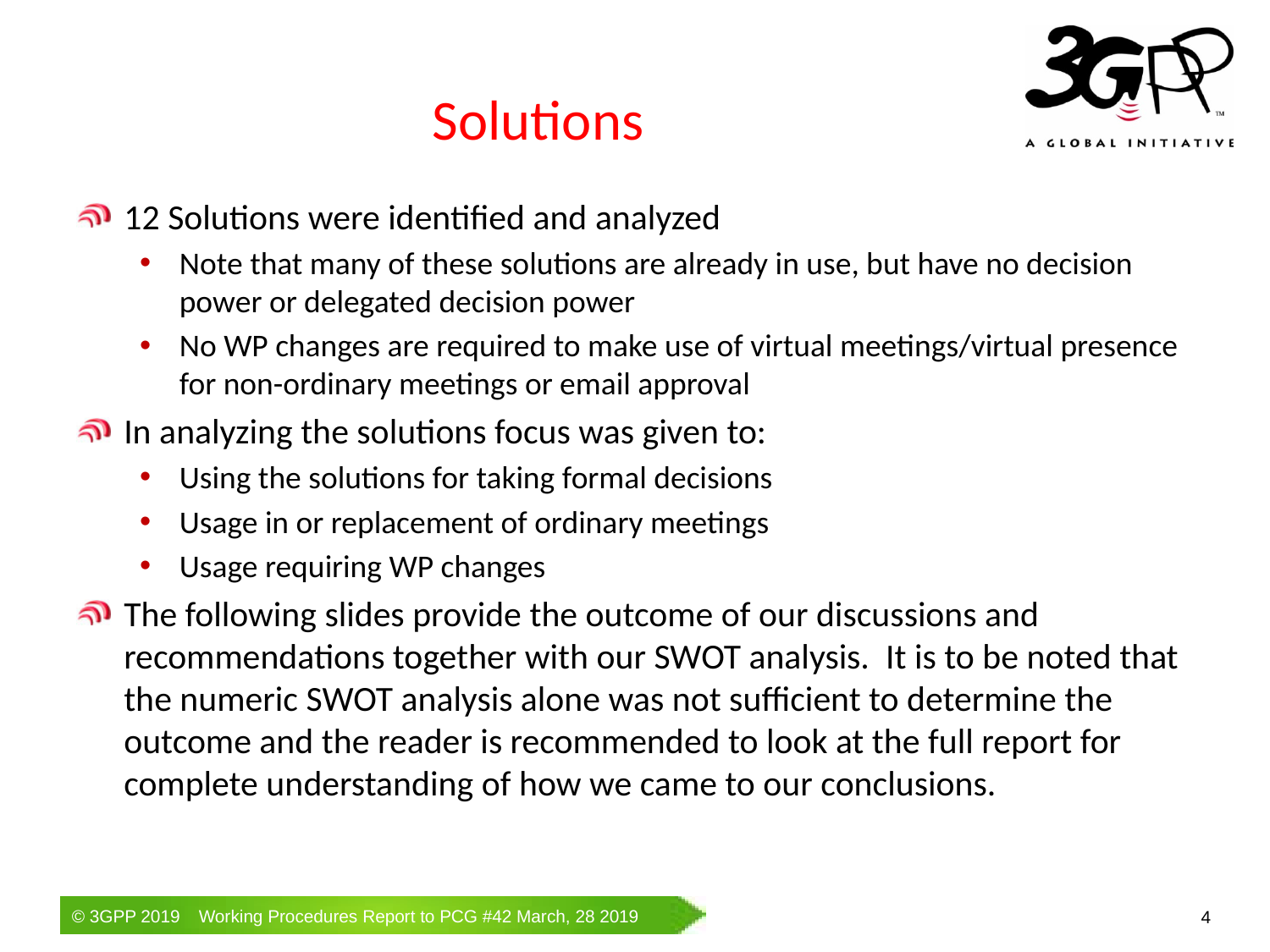

# Solutions
12 Solutions were identified and analyzed
Note that many of these solutions are already in use, but have no decision power or delegated decision power
No WP changes are required to make use of virtual meetings/virtual presence for non-ordinary meetings or email approval
In analyzing the solutions focus was given to:
Using the solutions for taking formal decisions
Usage in or replacement of ordinary meetings
Usage requiring WP changes
The following slides provide the outcome of our discussions and recommendations together with our SWOT analysis.  It is to be noted that the numeric SWOT analysis alone was not sufficient to determine the outcome and the reader is recommended to look at the full report for complete understanding of how we came to our conclusions.

4